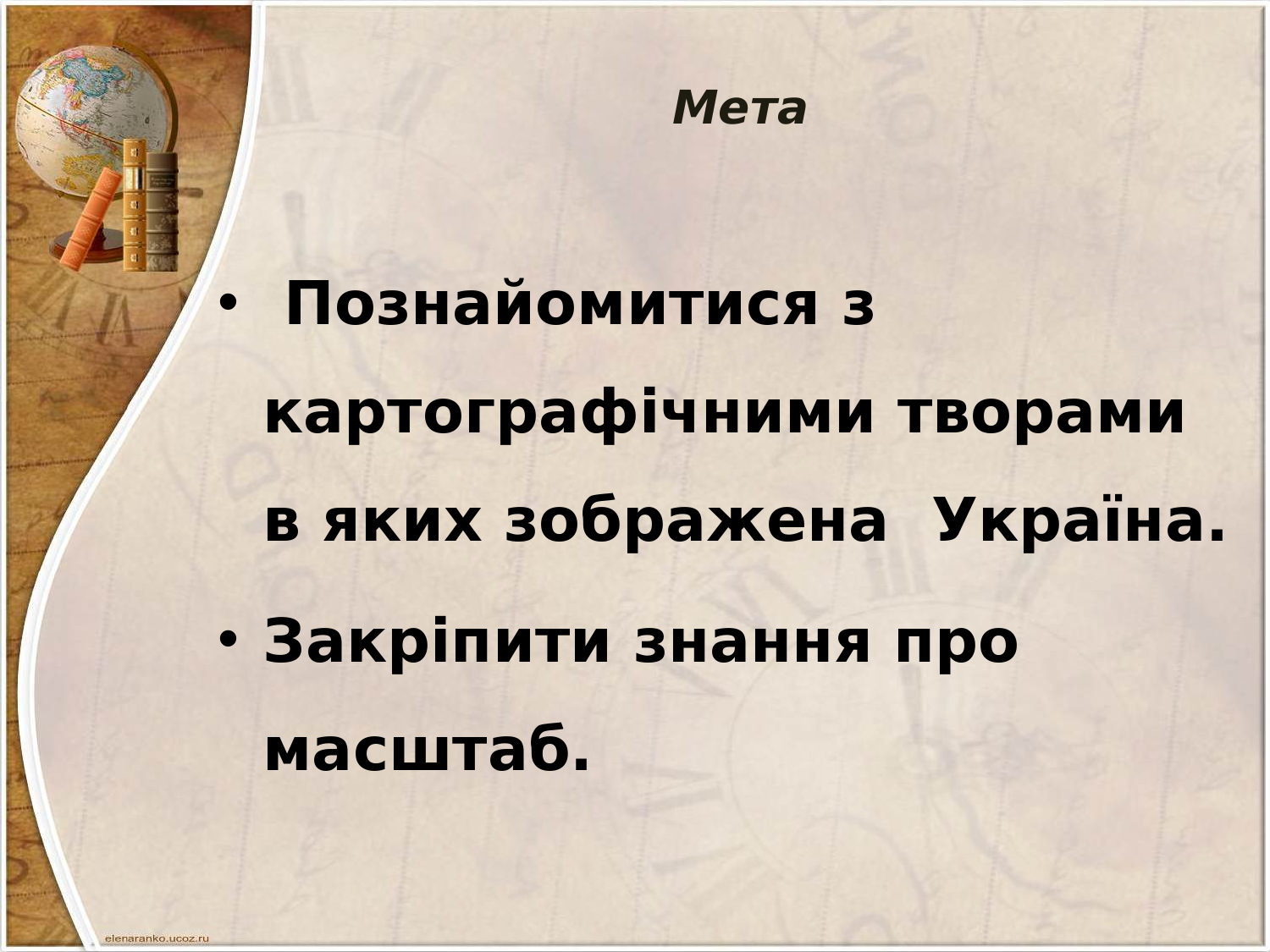

# Мета
 Познайомитися з картографічними творами в яких зображена  Україна.
Закріпити знання про масштаб.